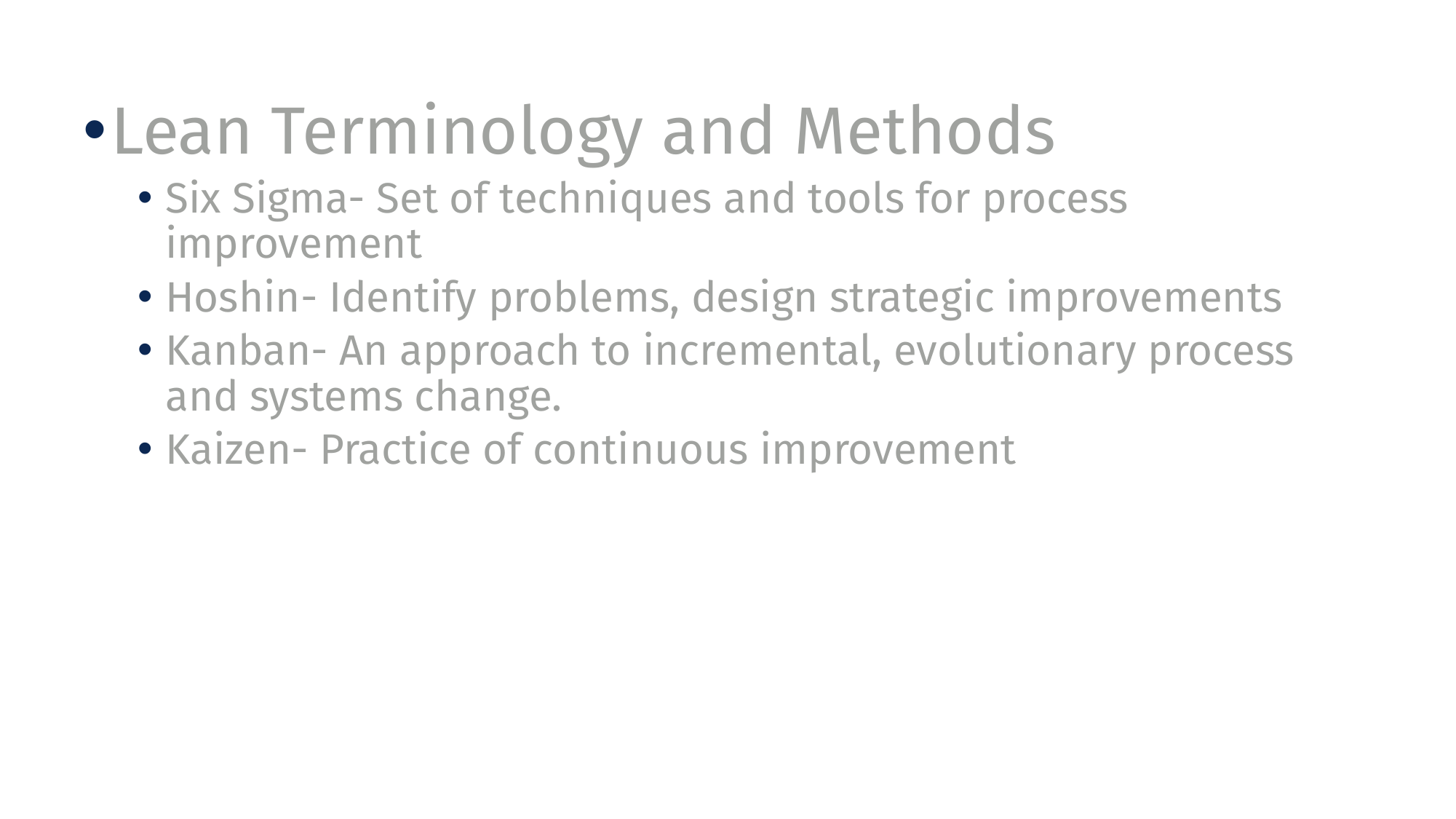

Lean Terminology and Methods
Six Sigma- Set of techniques and tools for process improvement
Hoshin- Identify problems, design strategic improvements
Kanban- An approach to incremental, evolutionary process and systems change.
Kaizen- Practice of continuous improvement